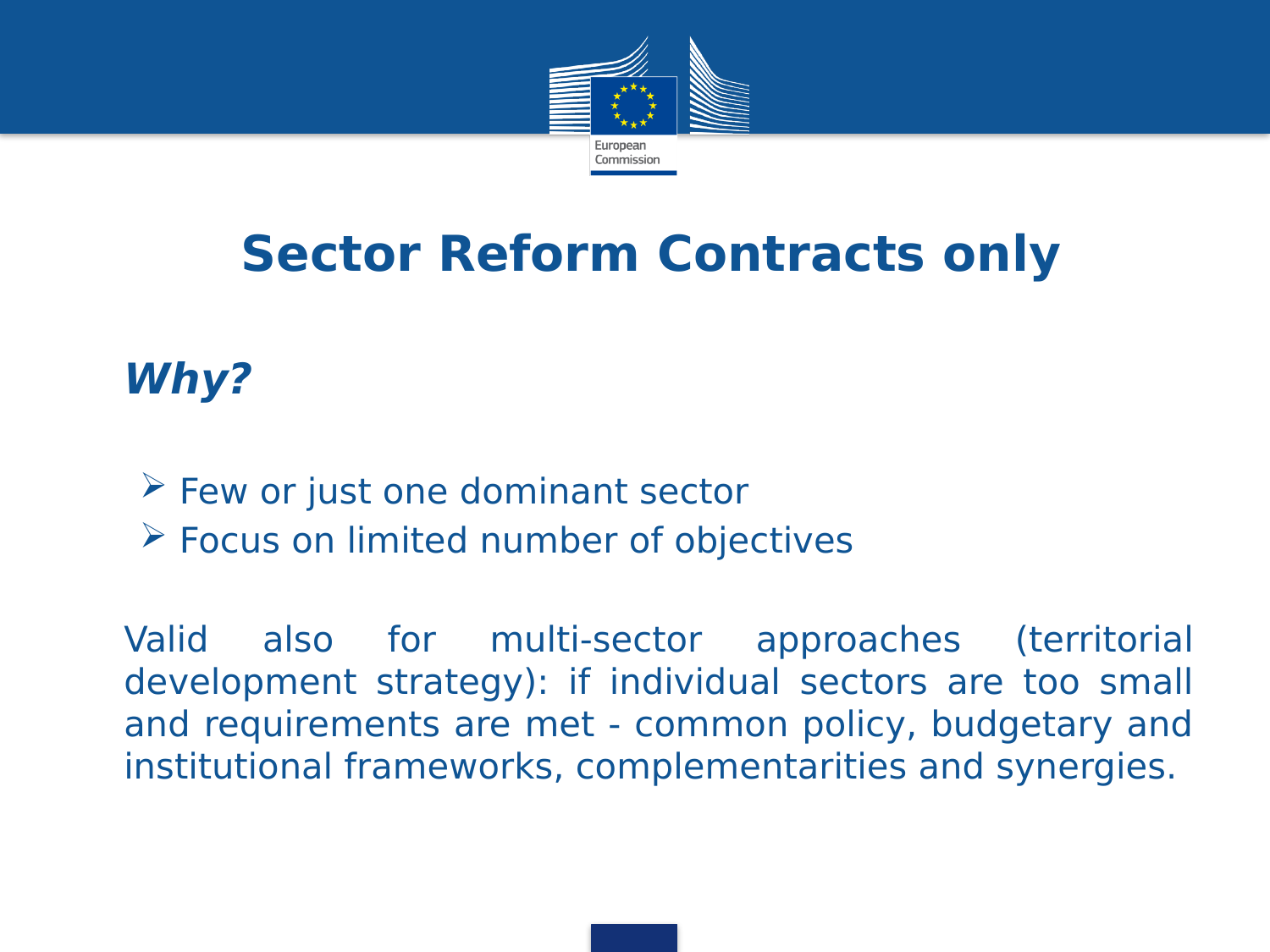

# Sector Reform Contracts only

Why?

Few or just one dominant sector
Focus on limited number of objectives

Valid also for multi-sector approaches (territorial development strategy): if individual sectors are too small and requirements are met - common policy, budgetary and institutional frameworks, complementarities and synergies.